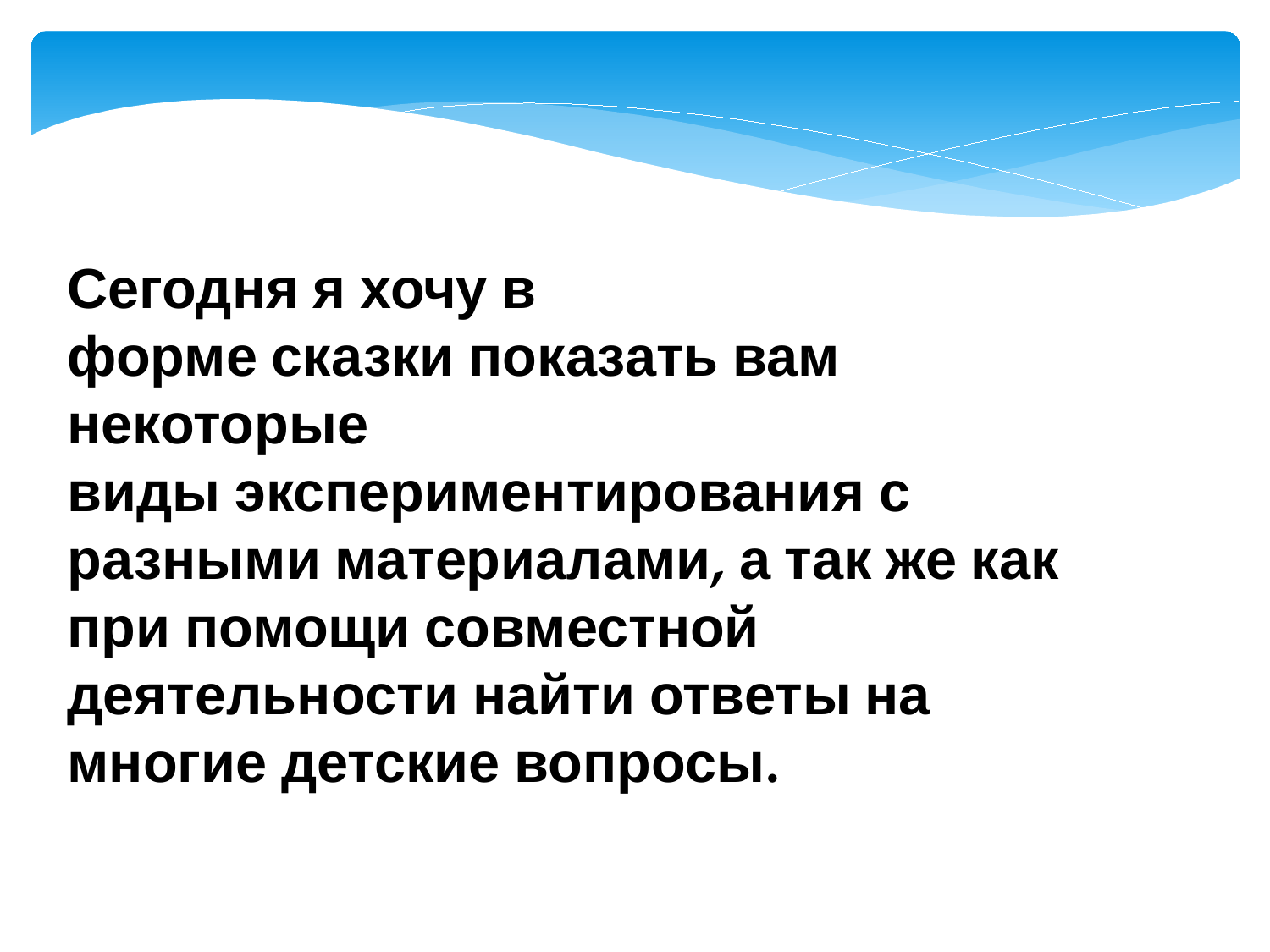

Сегодня я хочу в форме сказки показать вам некоторые виды экспериментирования с разными материалами, а так же как при помощи совместной деятельности найти ответы на многие детские вопросы.